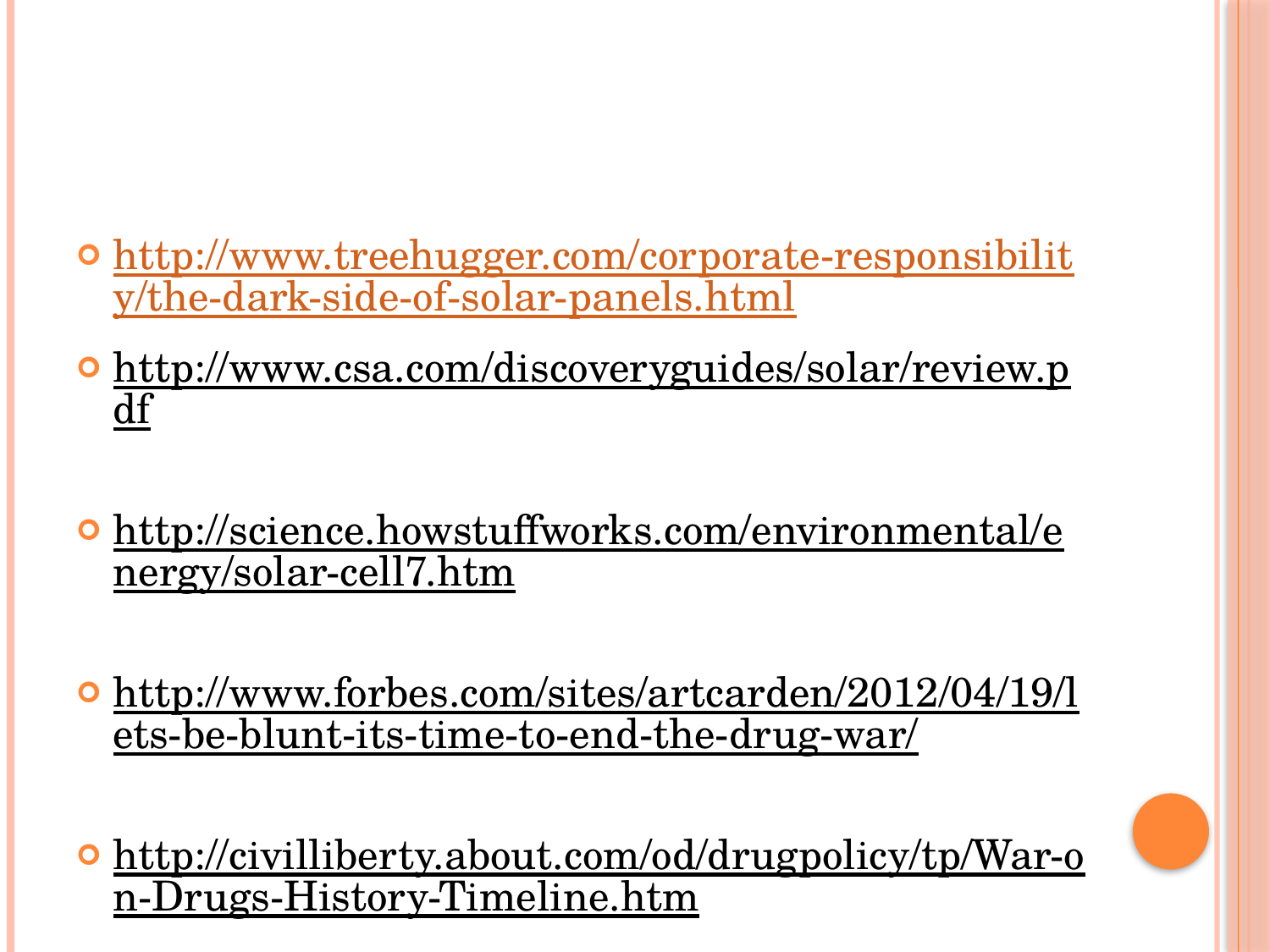

#
http://www.treehugger.com/corporate-responsibility/the-dark-side-of-solar-panels.html
http://www.csa.com/discoveryguides/solar/review.pdf
http://science.howstuffworks.com/environmental/energy/solar-cell7.htm
http://www.forbes.com/sites/artcarden/2012/04/19/lets-be-blunt-its-time-to-end-the-drug-war/
http://civilliberty.about.com/od/drugpolicy/tp/War-on-Drugs-History-Timeline.htm
http://reason.com/archives/2011/06/08/prison-math